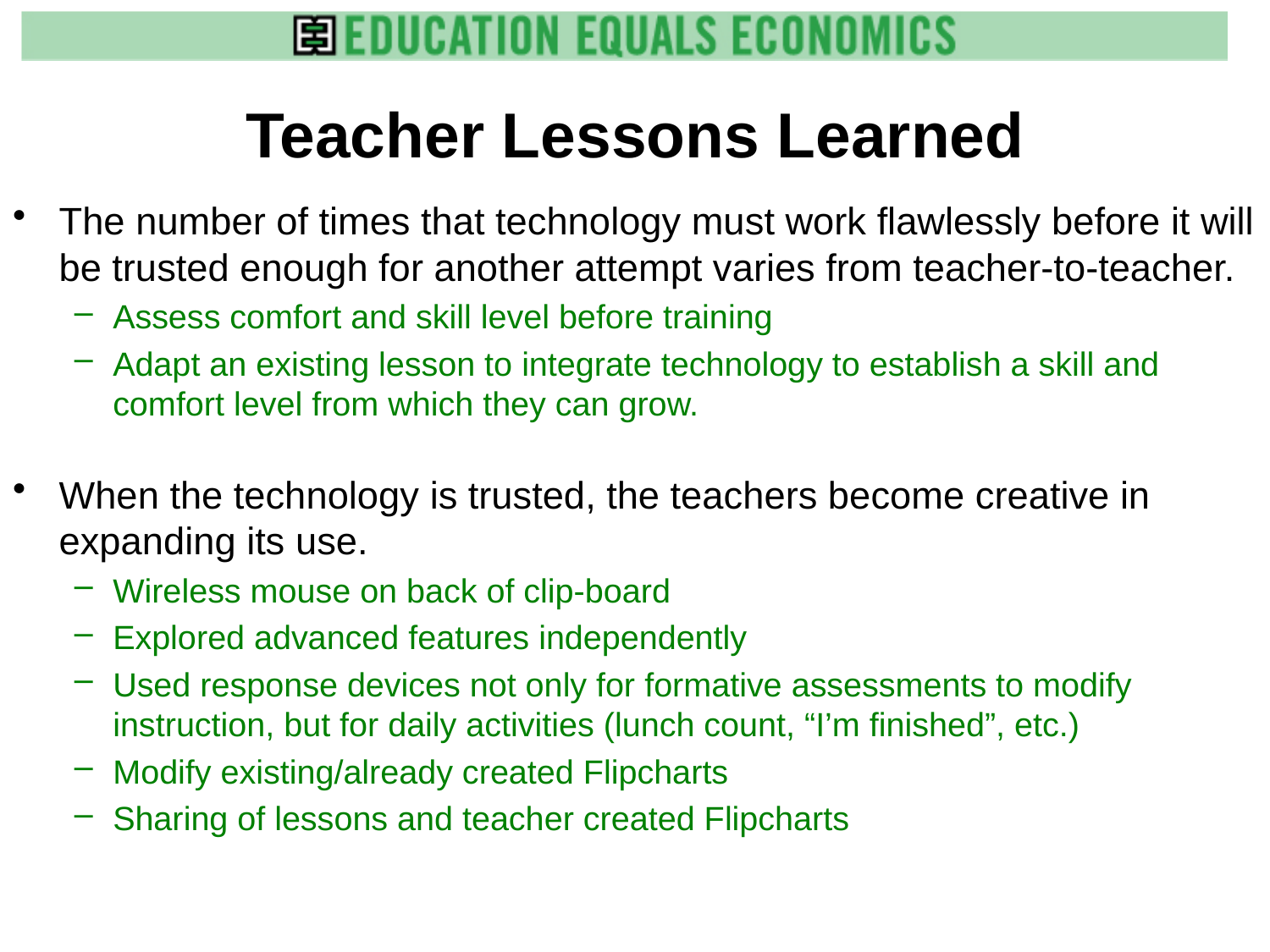

# Teacher Lessons Learned
The number of times that technology must work flawlessly before it will be trusted enough for another attempt varies from teacher-to-teacher.
Assess comfort and skill level before training
Adapt an existing lesson to integrate technology to establish a skill and comfort level from which they can grow.
When the technology is trusted, the teachers become creative in expanding its use.
Wireless mouse on back of clip-board
Explored advanced features independently
Used response devices not only for formative assessments to modify instruction, but for daily activities (lunch count, “I’m finished”, etc.)
Modify existing/already created Flipcharts
Sharing of lessons and teacher created Flipcharts